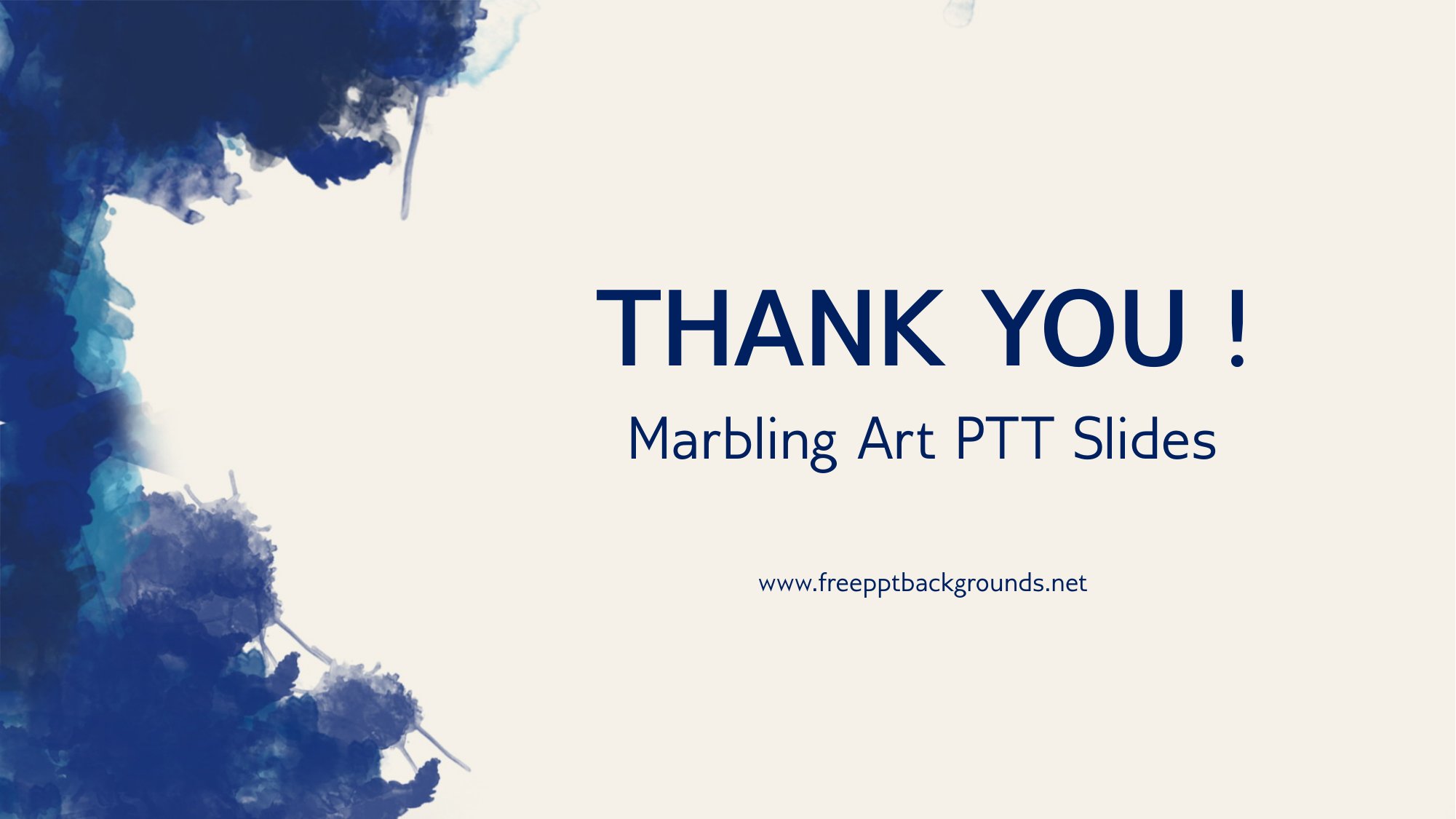

THANK YOU !
Marbling Art PTT Slides
www.freepptbackgrounds.net